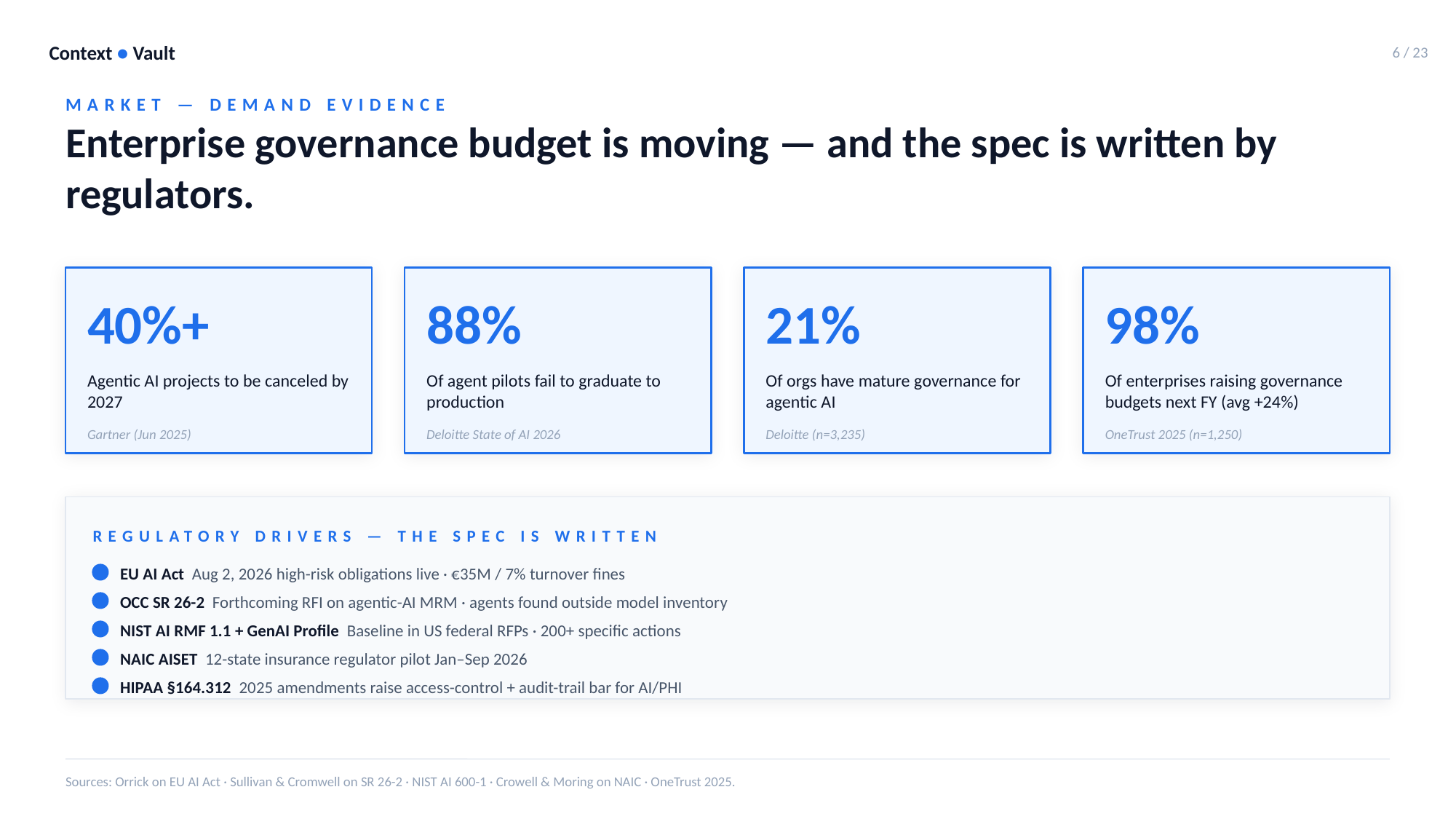

Context ● Vault
6 / 23
MARKET — DEMAND EVIDENCE
Enterprise governance budget is moving — and the spec is written by regulators.

40%+
88%
21%
98%
Agentic AI projects to be canceled by 2027
Of agent pilots fail to graduate to production
Of orgs have mature governance for agentic AI
Of enterprises raising governance budgets next FY (avg +24%)
Gartner (Jun 2025)
Deloitte State of AI 2026
Deloitte (n=3,235)
OneTrust 2025 (n=1,250)

REGULATORY DRIVERS — THE SPEC IS WRITTEN
EU AI Act  Aug 2, 2026 high-risk obligations live · €35M / 7% turnover fines

OCC SR 26-2  Forthcoming RFI on agentic-AI MRM · agents found outside model inventory

NIST AI RMF 1.1 + GenAI Profile  Baseline in US federal RFPs · 200+ specific actions

NAIC AISET  12-state insurance regulator pilot Jan–Sep 2026

HIPAA §164.312  2025 amendments raise access-control + audit-trail bar for AI/PHI

Sources: Orrick on EU AI Act · Sullivan & Cromwell on SR 26-2 · NIST AI 600-1 · Crowell & Moring on NAIC · OneTrust 2025.